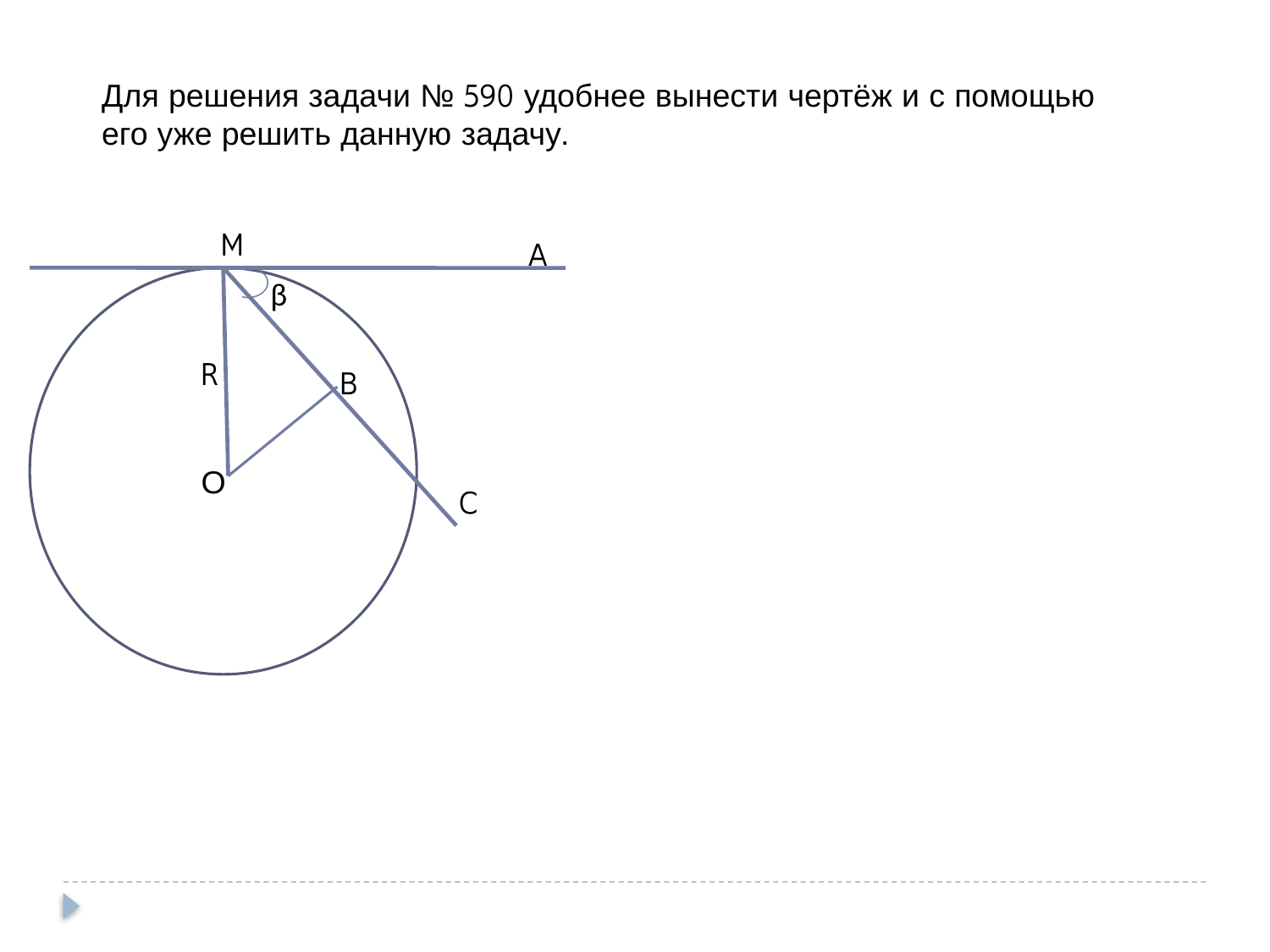

Для решения задачи № 590 удобнее вынести чертёж и с помощью его уже решить данную задачу.
M
A

β
R
B
О
C